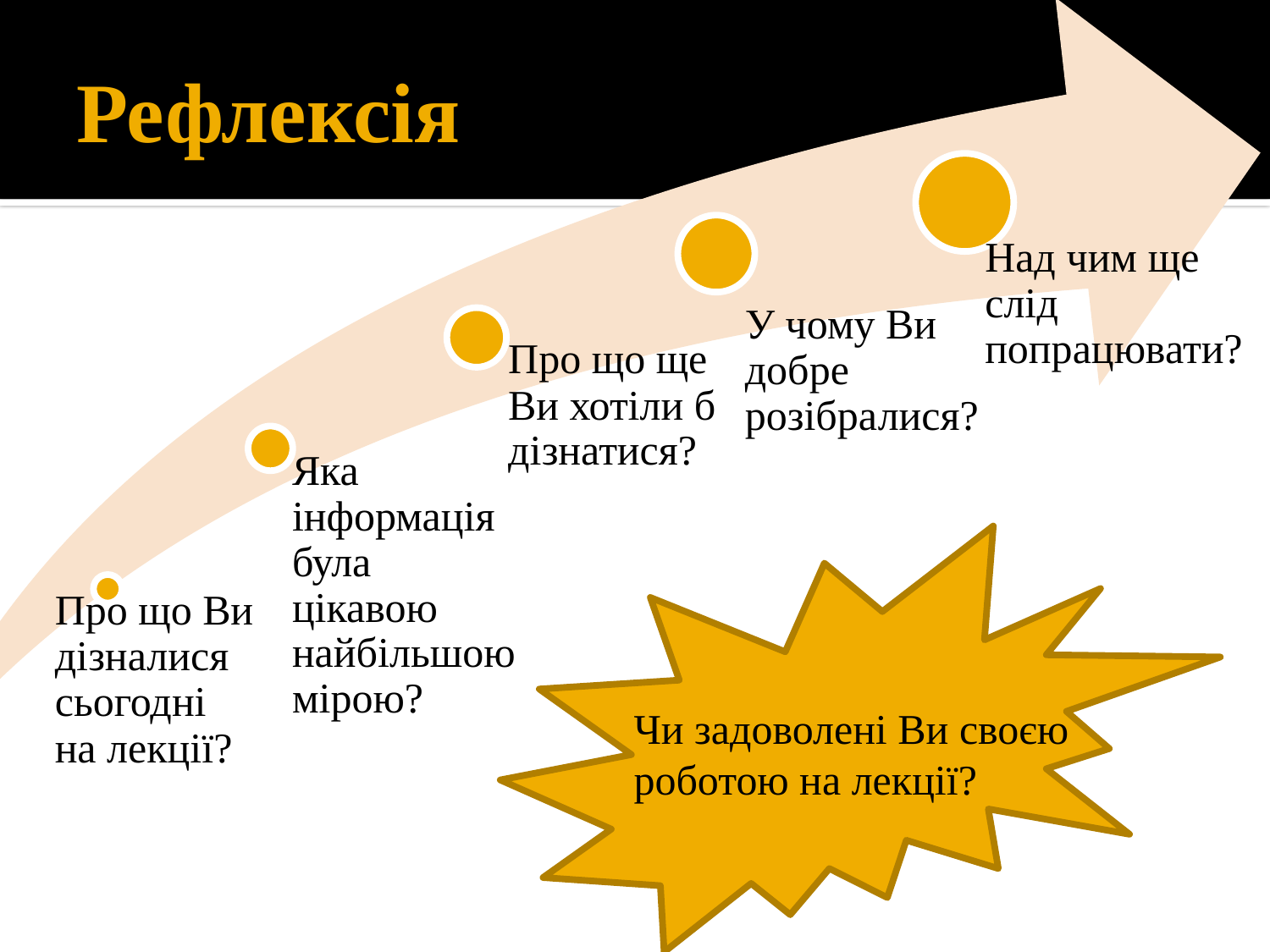

Про що Ви дізналися сьогодні на лекції?
Яка інформація була цікавою найбільшою мірою?
Про що ще Ви хотіли б дізнатися?
У чому Ви добре розібралися?
Над чим ще слід попрацювати?
# Рефлексія

Чи задоволені Ви своєю роботою на лекції?